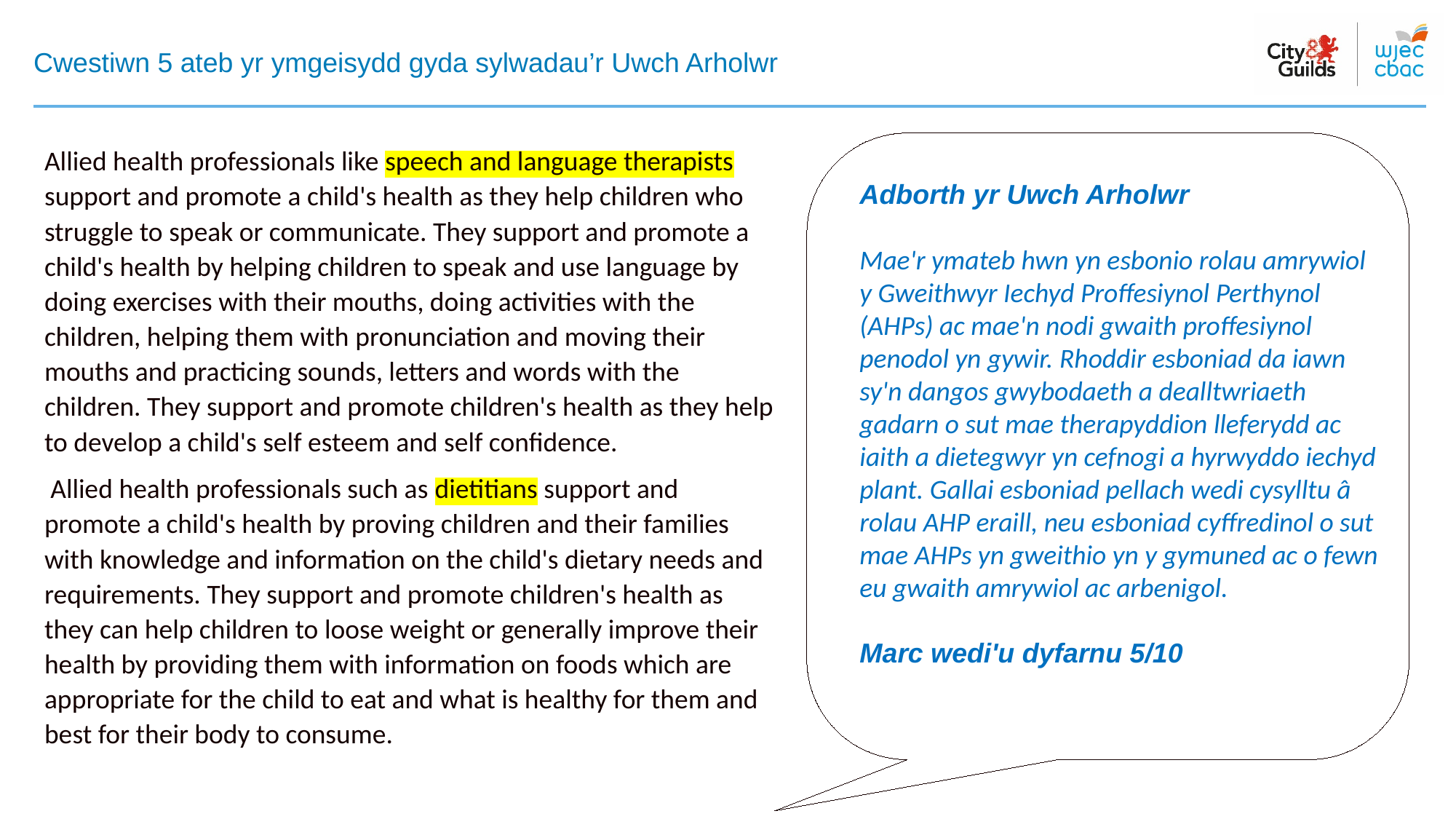

# Cwestiwn 5 ateb yr ymgeisydd gyda sylwadau’r Uwch Arholwr

Allied health professionals like speech and language therapists support and promote a child's health as they help children who struggle to speak or communicate. They support and promote a child's health by helping children to speak and use language by doing exercises with their mouths, doing activities with the children, helping them with pronunciation and moving their mouths and practicing sounds, letters and words with the children. They support and promote children's health as they help to develop a child's self esteem and self confidence.
 Allied health professionals such as dietitians support and promote a child's health by proving children and their families with knowledge and information on the child's dietary needs and requirements. They support and promote children's health as they can help children to loose weight or generally improve their health by providing them with information on foods which are appropriate for the child to eat and what is healthy for them and best for their body to consume.
Adborth yr Uwch Arholwr
​
Mae'r ymateb hwn yn esbonio rolau amrywiol y Gweithwyr Iechyd Proffesiynol Perthynol (AHPs) ac mae'n nodi gwaith proffesiynol penodol yn gywir. Rhoddir esboniad da iawn sy'n dangos gwybodaeth a dealltwriaeth gadarn o sut mae therapyddion lleferydd ac iaith a dietegwyr yn cefnogi a hyrwyddo iechyd plant. Gallai esboniad pellach wedi cysylltu â rolau AHP eraill, neu esboniad cyffredinol o sut mae AHPs yn gweithio yn y gymuned ac o fewn eu gwaith amrywiol ac arbenigol.

Marc wedi'u dyfarnu 5/10